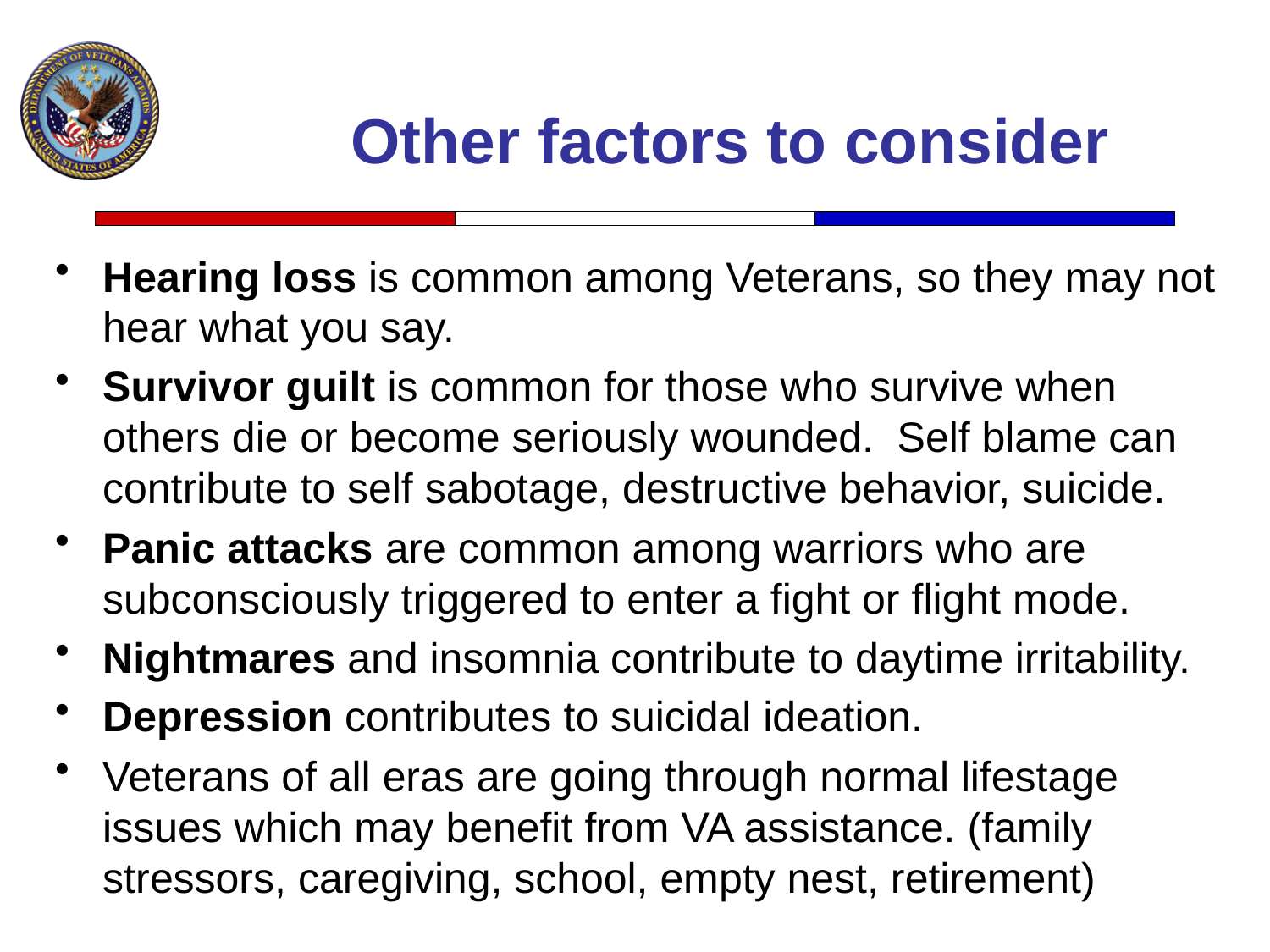

# Other factors to consider
Hearing loss is common among Veterans, so they may not hear what you say.
Survivor guilt is common for those who survive when others die or become seriously wounded.  Self blame can contribute to self sabotage, destructive behavior, suicide.
Panic attacks are common among warriors who are subconsciously triggered to enter a fight or flight mode.
Nightmares and insomnia contribute to daytime irritability.
Depression contributes to suicidal ideation.
Veterans of all eras are going through normal lifestage issues which may benefit from VA assistance. (family stressors, caregiving, school, empty nest, retirement)